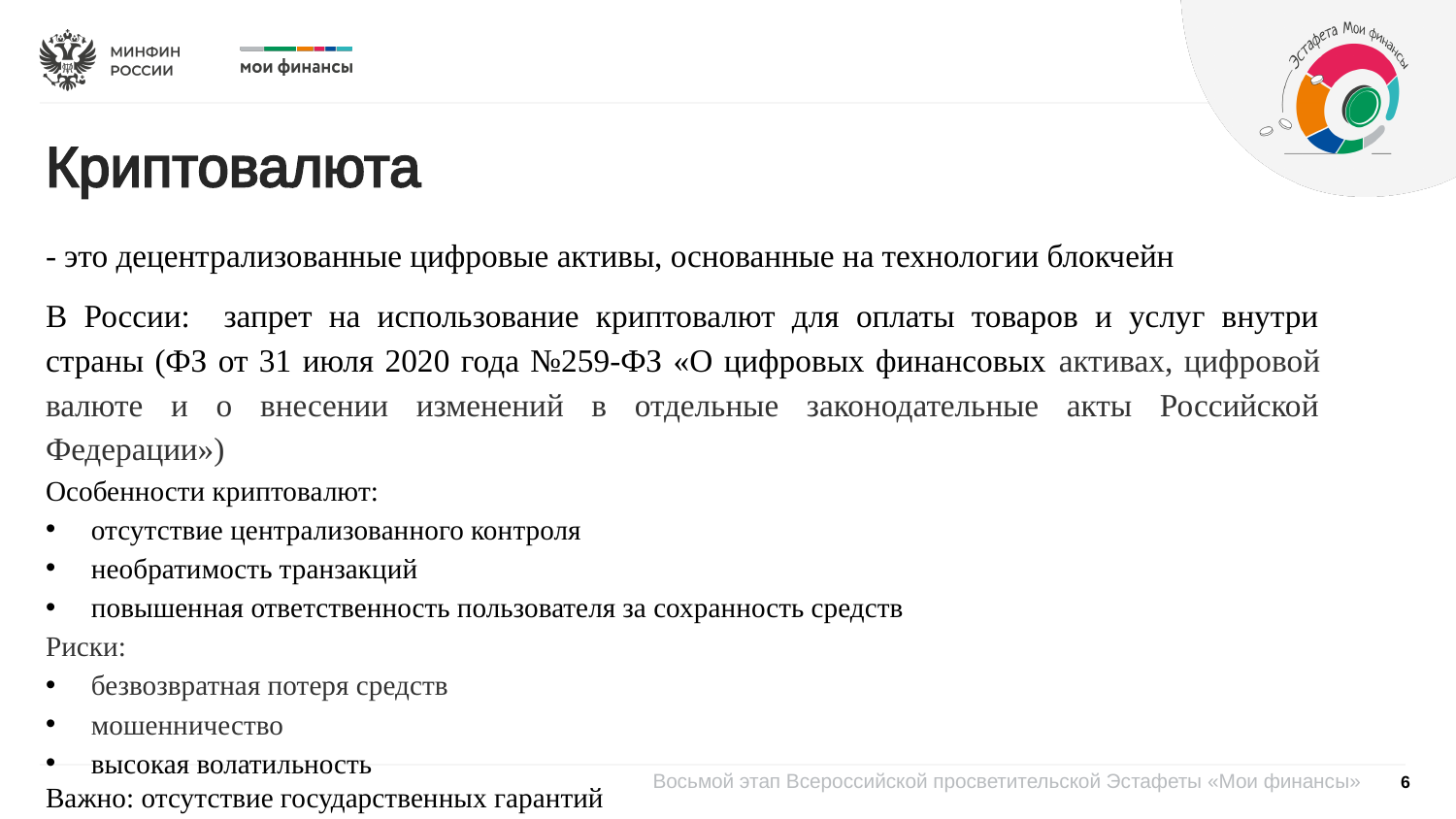

Криптовалюта
- это децентрализованные цифровые активы, основанные на технологии блокчейн
В России:  запрет на использование криптовалют для оплаты товаров и услуг внутри страны (ФЗ от 31 июля 2020 года №259-ФЗ «О цифровых финансовых активах, цифровой валюте и о внесении изменений в отдельные законодательные акты Российской Федерации»)
Особенности криптовалют:
отсутствие централизованного контроля
необратимость транзакций
повышенная ответственность пользователя за сохранность средств
Риски:
безвозвратная потеря средств
мошенничество
высокая волатильность
Важно: отсутствие государственных гарантий
6